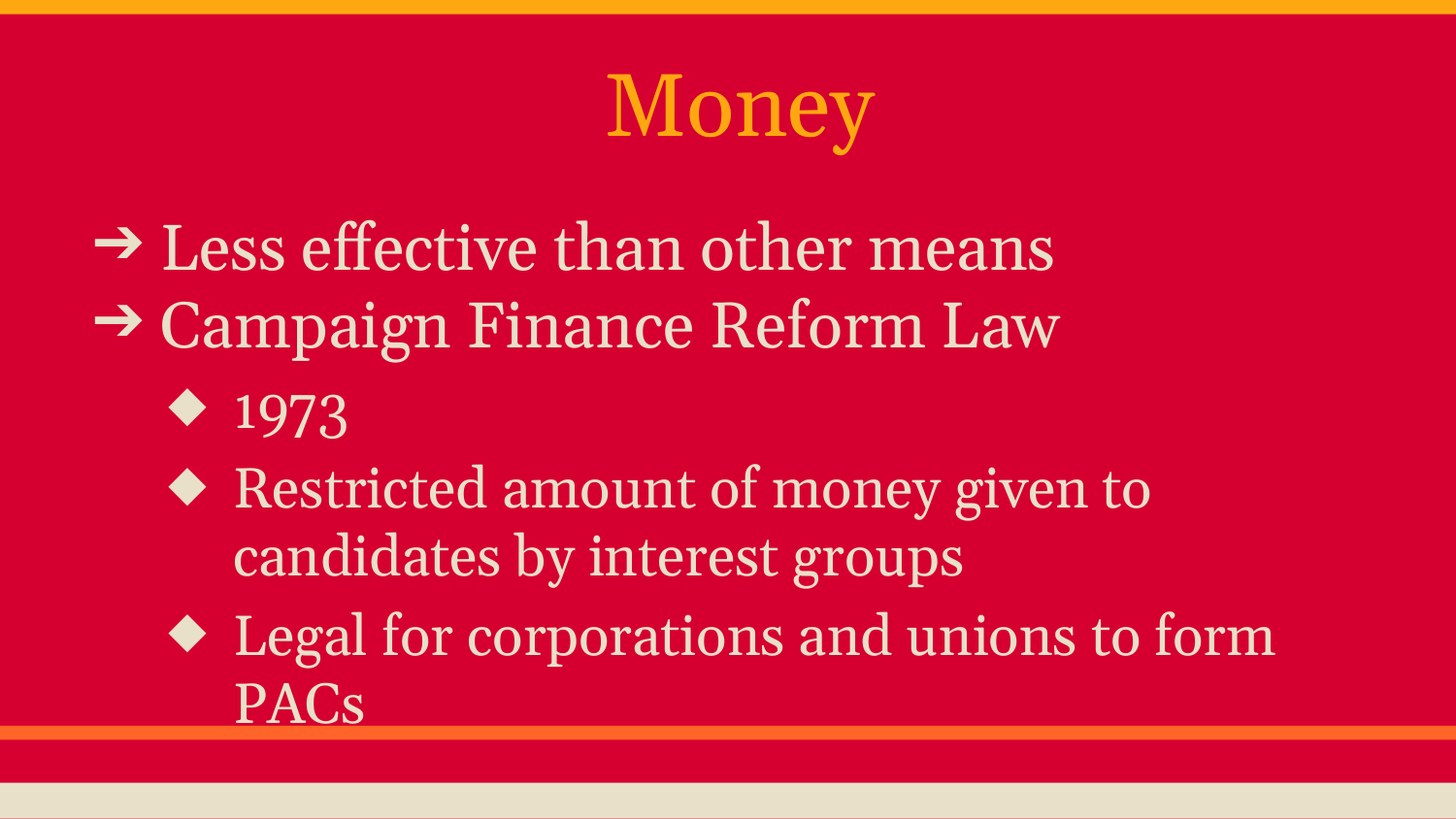

# Money
Less effective than other means
Campaign Finance Reform Law
1973
Restricted amount of money given to candidates by interest groups
Legal for corporations and unions to form PACs